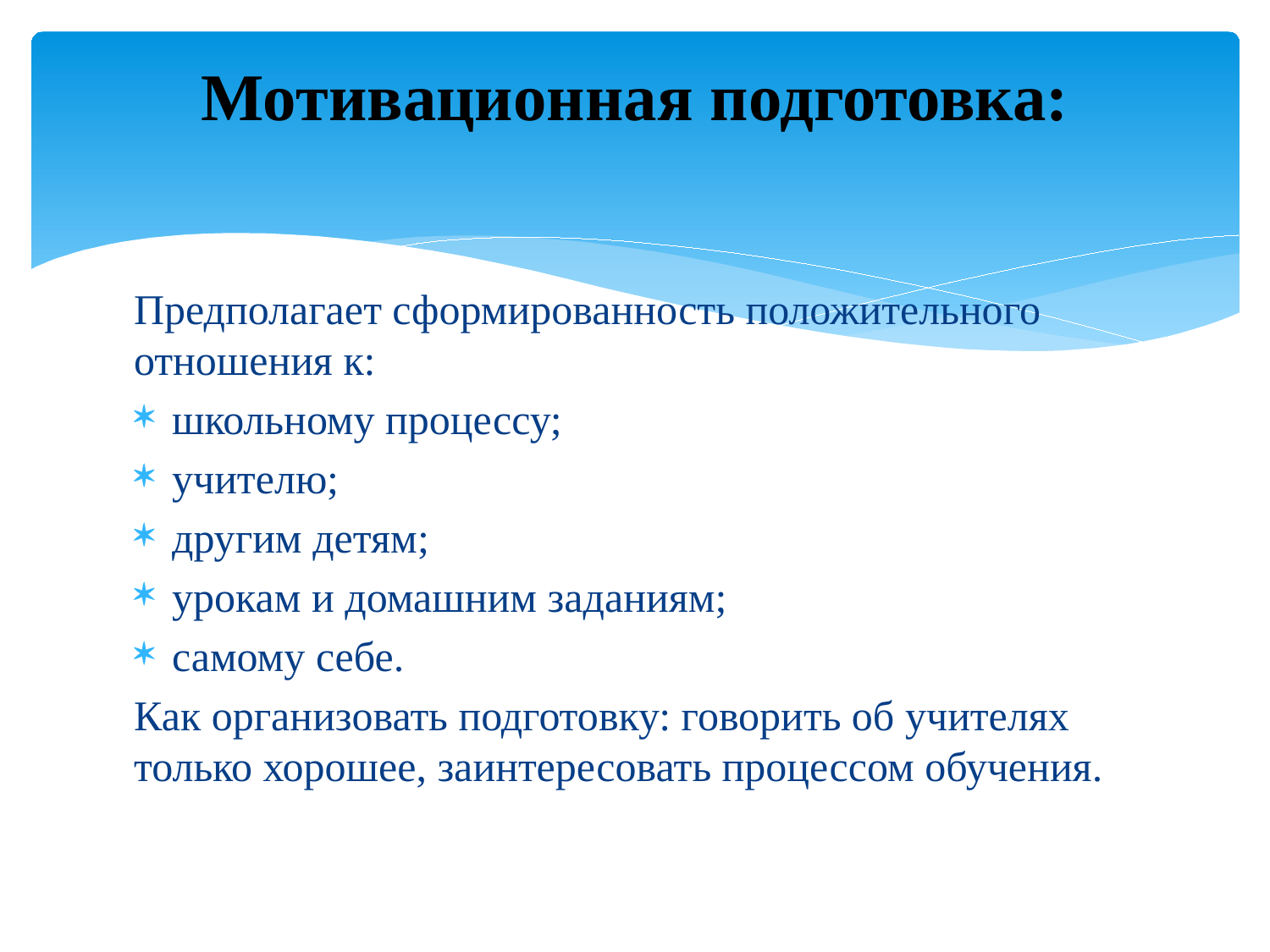

# Мотивационная подготовка:
Предполагает сформированность положительного отношения к:
школьному процессу;
учителю;
другим детям;
урокам и домашним заданиям;
самому себе.
Как организовать подготовку: говорить об учителях только хорошее, заинтересовать процессом обучения.